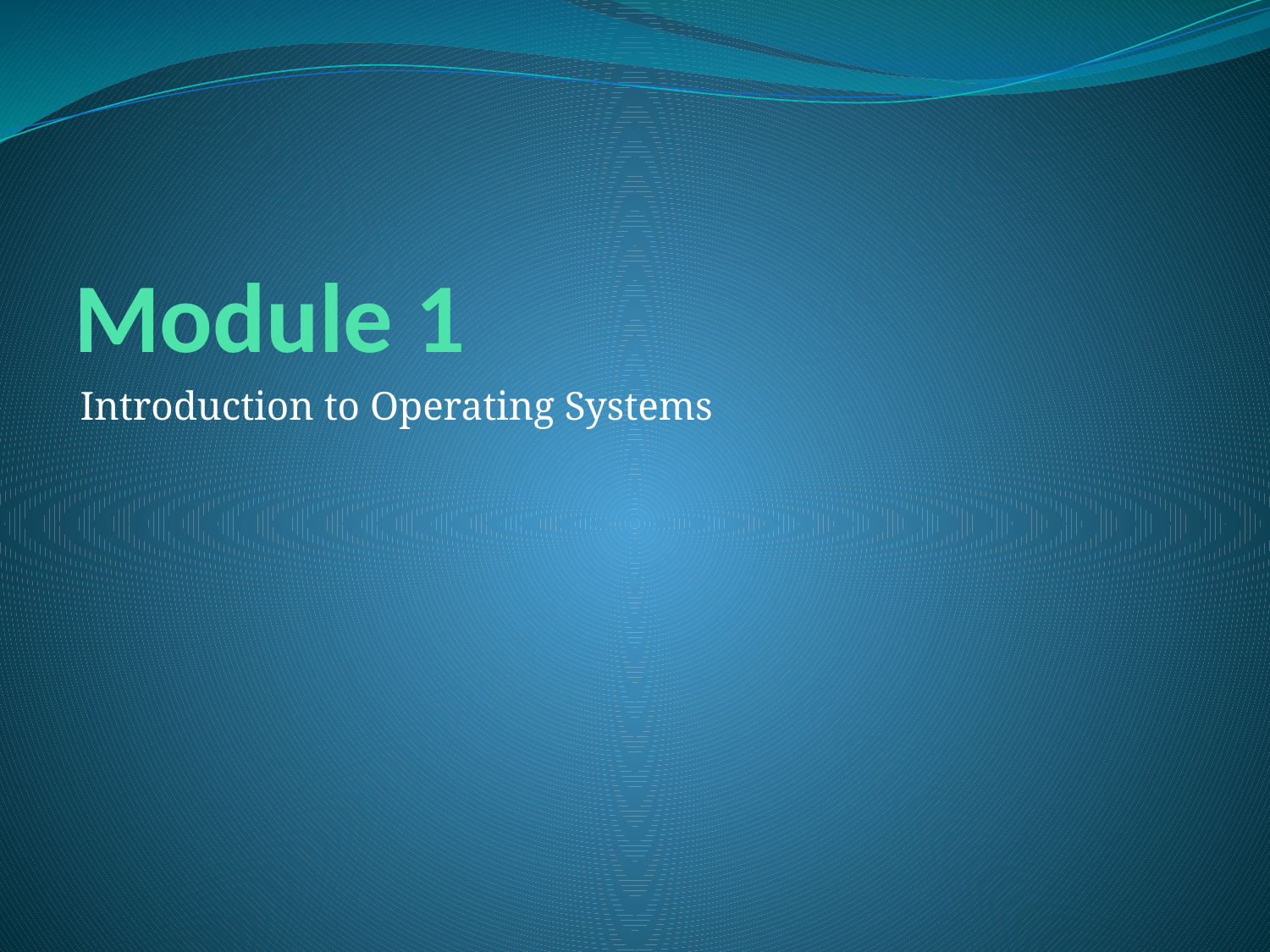

# Module 1
Introduction to Operating Systems